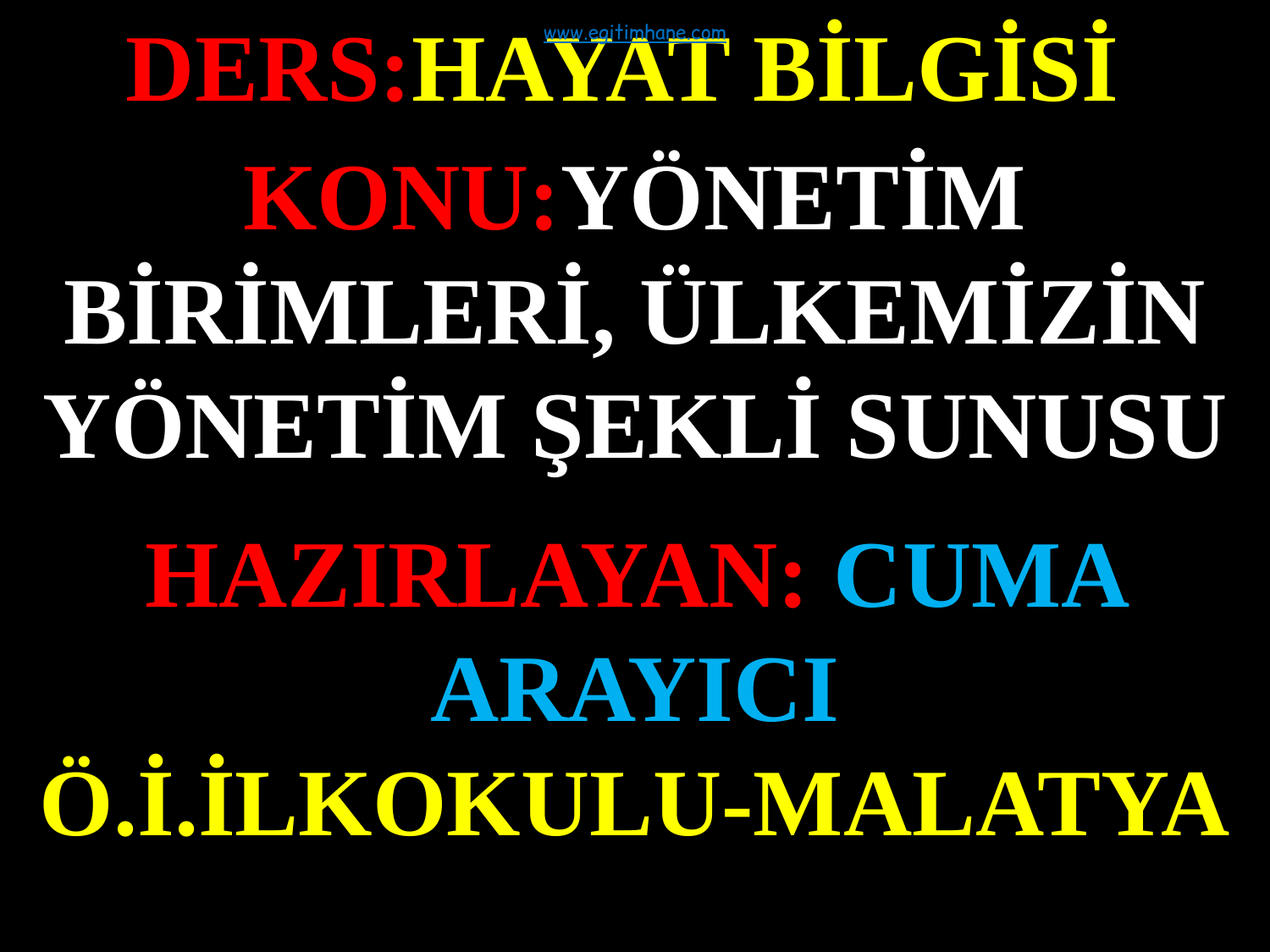

www.egitimhane.com
DERS:HAYAT BİLGİSİ
KONU:YÖNETİM BİRİMLERİ, ÜLKEMİZİN YÖNETİM ŞEKLİ SUNUSU
#
HAZIRLAYAN: CUMA ARAYICI
Ö.İ.İLKOKULU-MALATYA